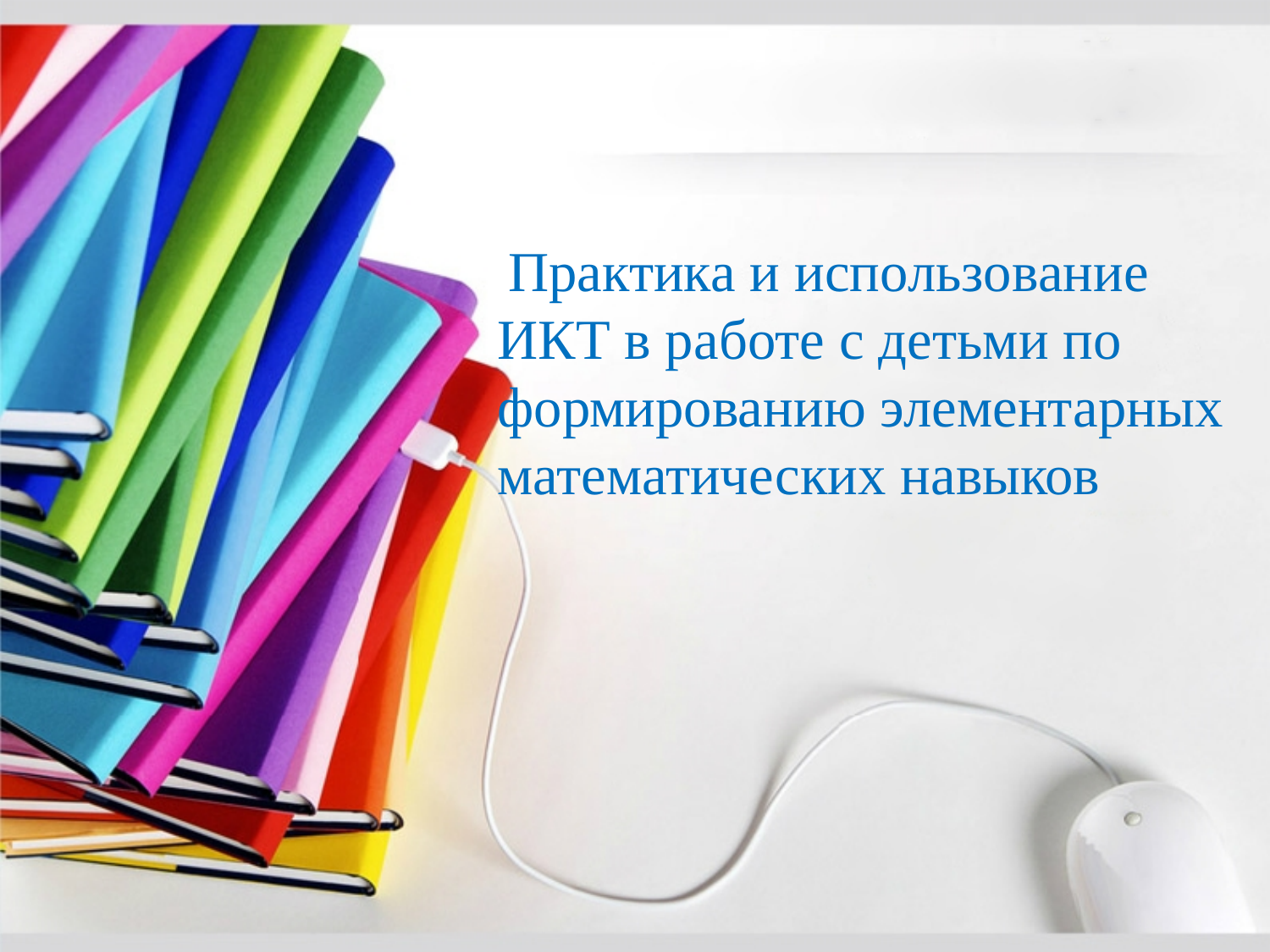

Практика и использование ИКТ в работе с детьми по формированию элементарных математических навыков